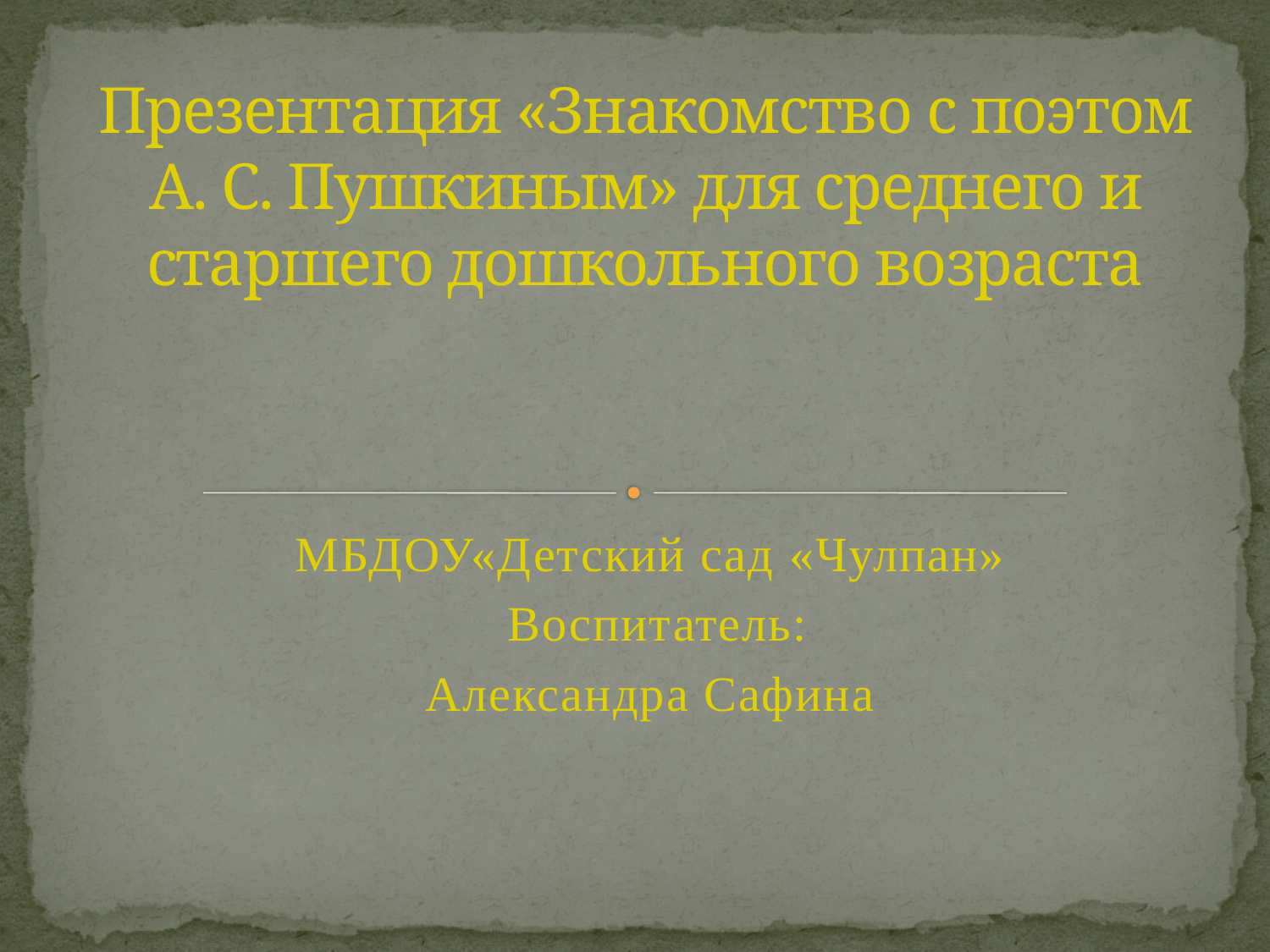

# Презентация «Знакомство с поэтом А. С. Пушкиным» для среднего и старшего дошкольного возраста
МБДОУ«Детский сад «Чулпан»
 Воспитатель:
Александра Сафина